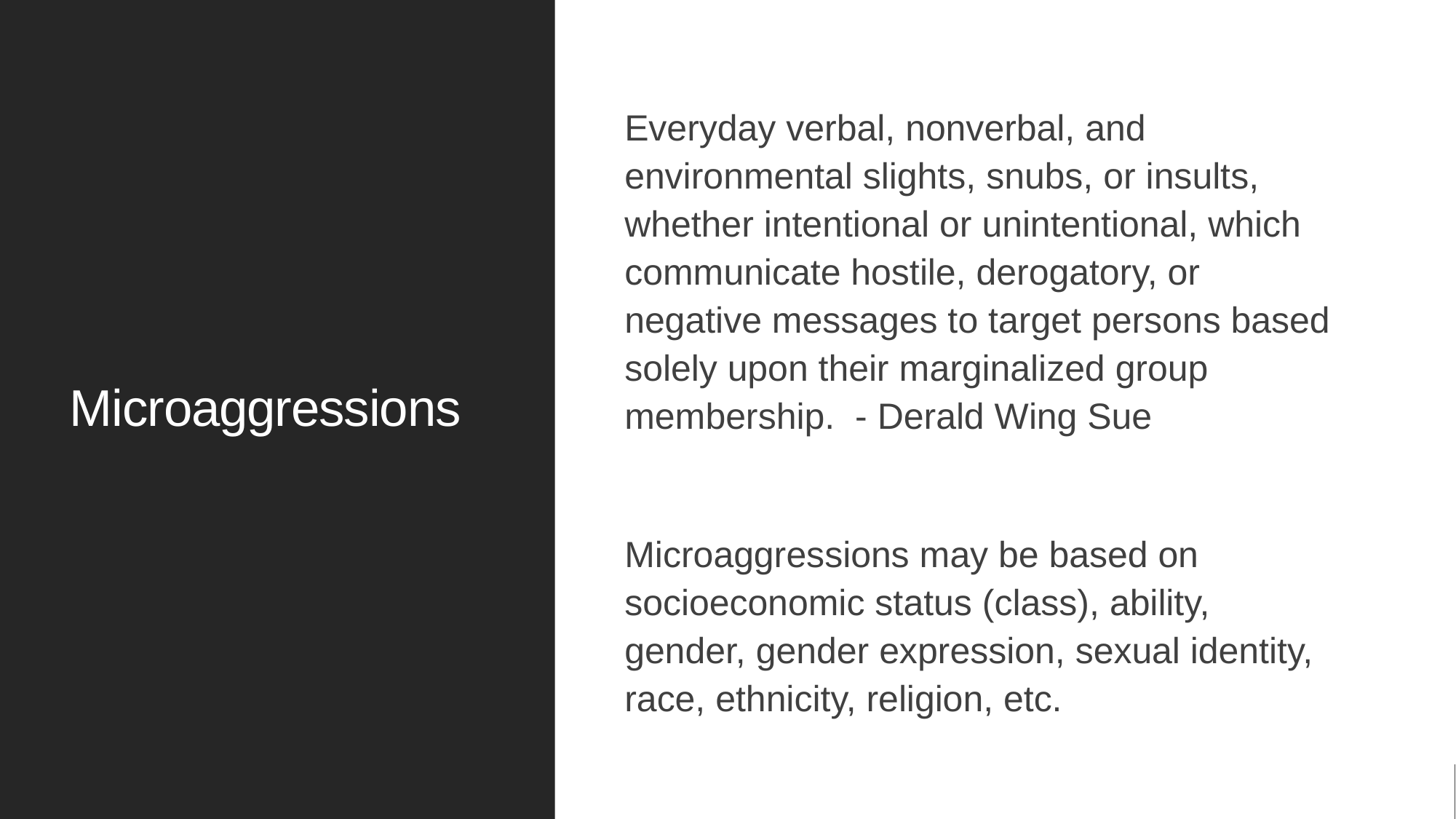

# Microaggressions
Everyday verbal, nonverbal, and environmental slights, snubs, or insults, whether intentional or unintentional, which communicate hostile, derogatory, or negative messages to target persons based solely upon their marginalized group membership.  - Derald Wing Sue

Microaggressions may be based on socioeconomic status (class), ability, gender, gender expression, sexual identity, race, ethnicity, religion, etc.